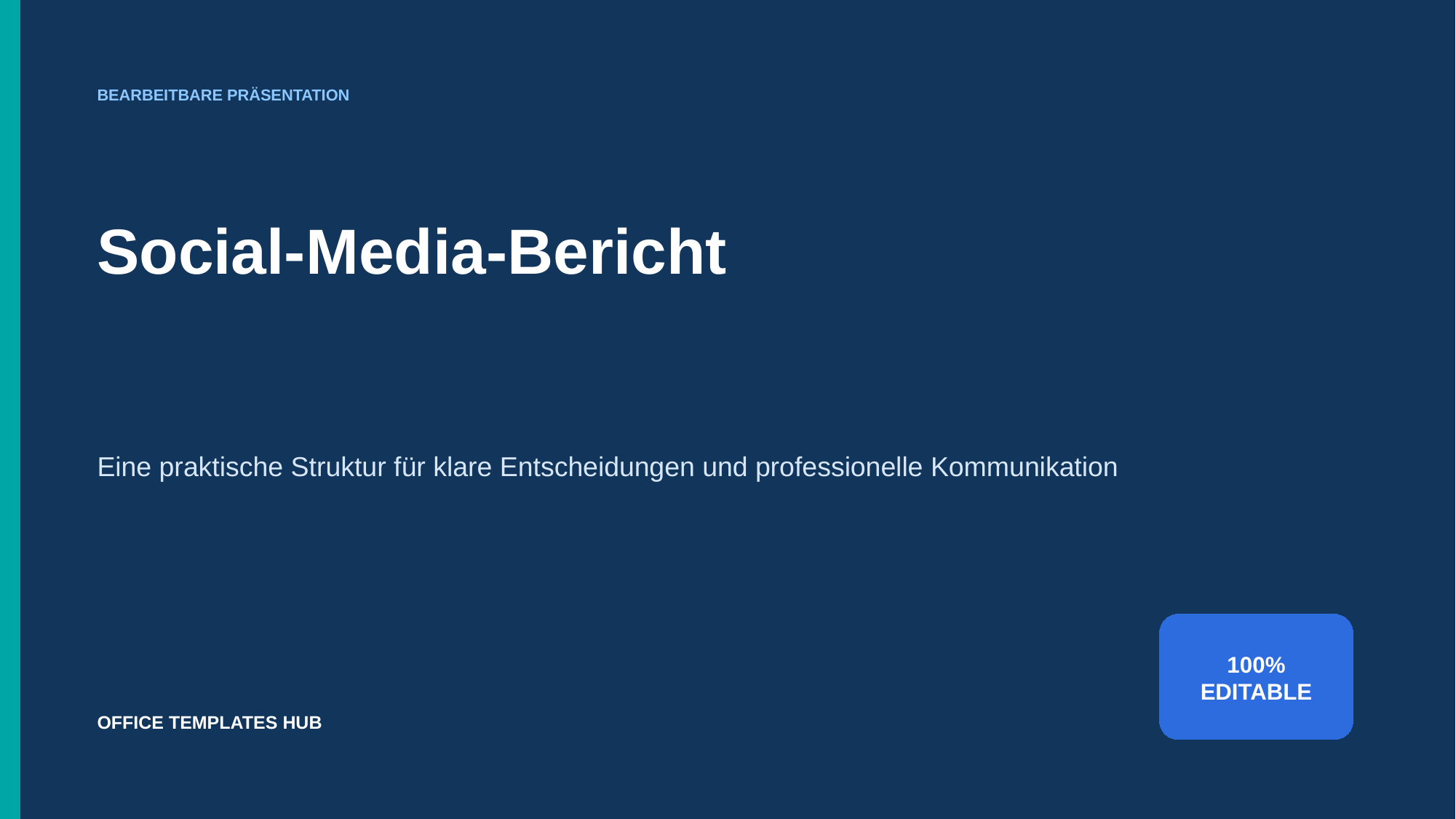

BEARBEITBARE PRÄSENTATION
Social-Media-Bericht
Eine praktische Struktur für klare Entscheidungen und professionelle Kommunikation

100%
EDITABLE
OFFICE TEMPLATES HUB